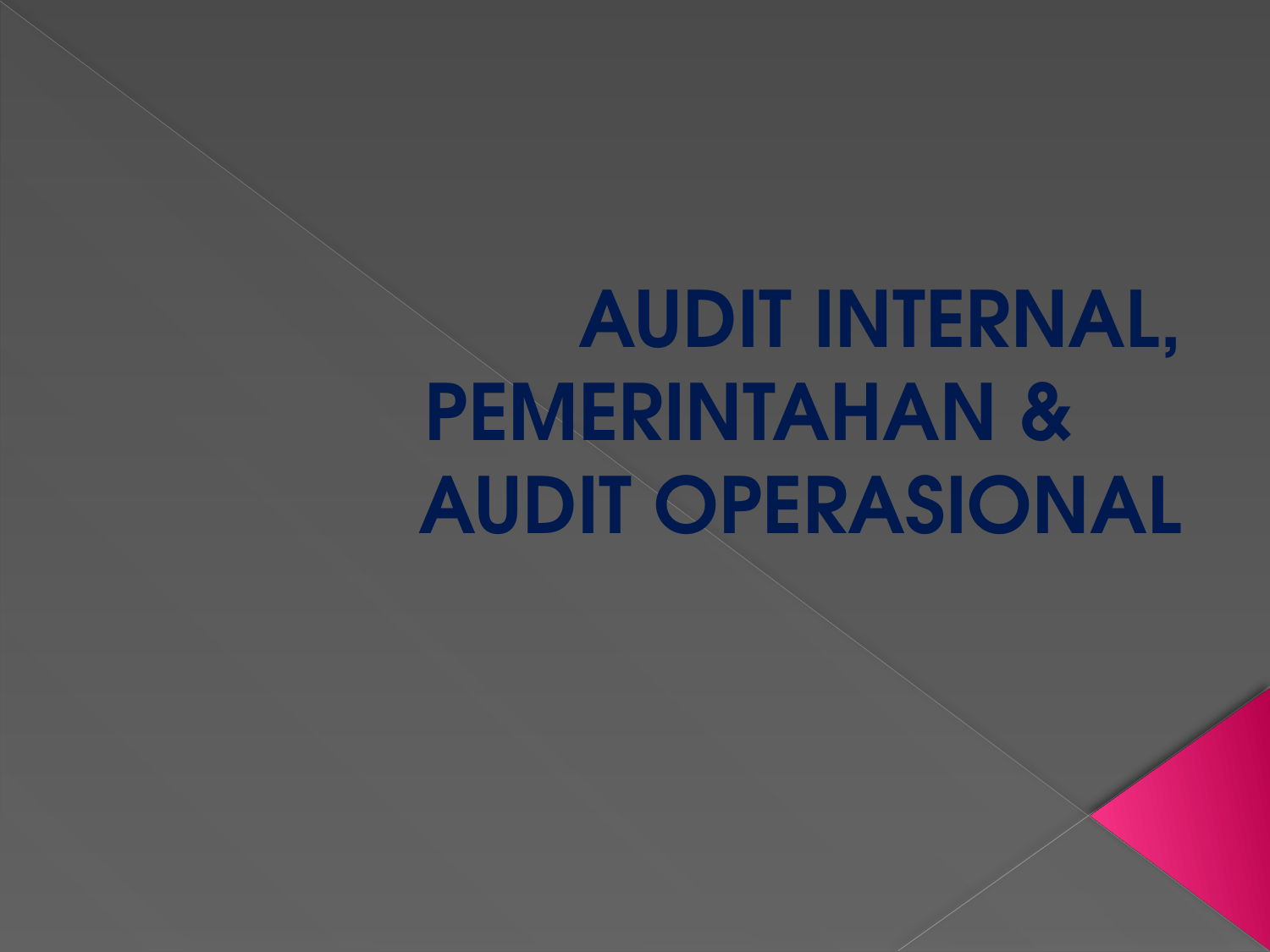

# AUDIT INTERNAL, PEMERINTAHAN & AUDIT OPERASIONAL